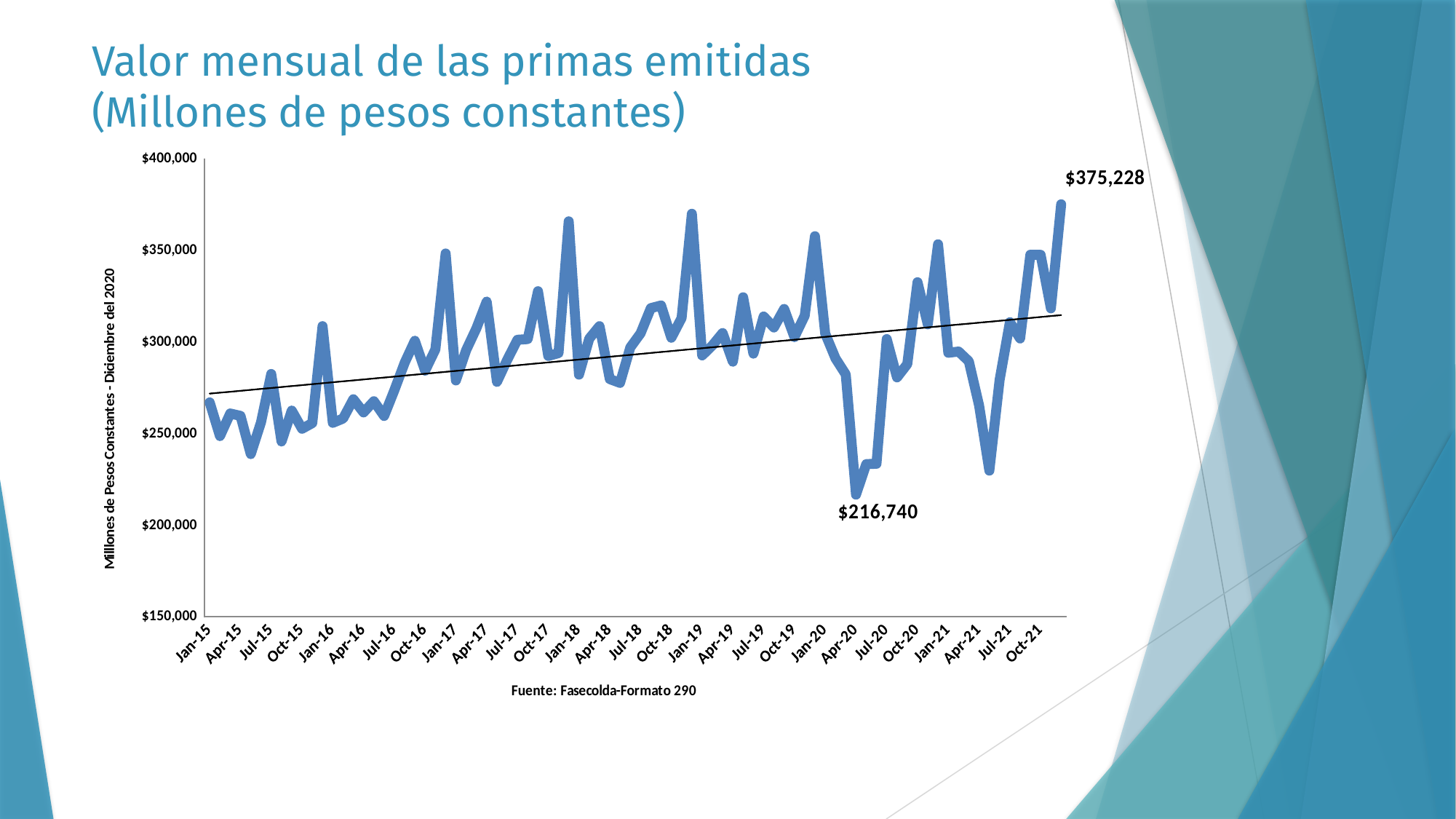

# Valor mensual de las primas emitidas (Millones de pesos constantes)

### Chart

| Category | Primas emitidas |
|---|---|
| 42005 | 267086.79759036144 |
| 42036 | 248664.6726335548 |
| 42064 | 261042.2192965101 |
| 42095 | 259752.9281474182 |
| 42125 | 238838.1844938097 |
| 42156 | 256216.73521658778 |
| 42186 | 282576.62216258026 |
| 42217 | 245704.3380110548 |
| 42248 | 262632.28286252264 |
| 42278 | 252700.95837612683 |
| 42309 | 255798.27423655614 |
| 42339 | 308687.73416201444 |
| 42370 | 255935.94349142283 |
| 42401 | 258285.18702999866 |
| 42430 | 268818.0596518622 |
| 42461 | 261616.8639574597 |
| 42491 | 267754.50873570645 |
| 42522 | 259685.97138900706 |
| 42552 | 273773.98305264907 |
| 42583 | 288738.4687805383 |
| 42614 | 300753.2698457539 |
| 42644 | 284386.35991531005 |
| 42675 | 296017.0625715144 |
| 42705 | 348356.4137278483 |
| 42736 | 279114.41012012336 |
| 42767 | 295601.1579253455 |
| 42795 | 307555.1296289498 |
| 42826 | 322113.82156236575 |
| 42856 | 278293.1474298823 |
| 42887 | 290353.11458658054 |
| 42917 | 301272.1320343383 |
| 42948 | 301670.2250014511 |
| 42979 | 327775.03481183527 |
| 43009 | 292465.02312201913 |
| 43040 | 293989.3201934737 |
| 43070 | 365922.34532527765 |
| 43101 | 282264.17717625346 |
| 43132 | 301896.5632024882 |
| 43160 | 308755.0483464997 |
| 43191 | 279806.18033754313 |
| 43221 | 277743.9780933268 |
| 43252 | 297079.87421132415 |
| 43282 | 304785.7067632361 |
| 43313 | 318566.7570657036 |
| 43344 | 320009.23747377703 |
| 43374 | 302359.4121626625 |
| 43405 | 313157.60037280247 |
| 43435 | 370043.94679438276 |
| 43466 | 292724.82465208747 |
| 43497 | 298188.35502769105 |
| 43525 | 304968.2566516523 |
| 43556 | 289301.8421644565 |
| 43586 | 324472.9647684626 |
| 43617 | 293687.18269222695 |
| 43647 | 314006.18779900926 |
| 43678 | 307961.4552534404 |
| 43709 | 318111.7746864995 |
| 43739 | 302726.9681579014 |
| 43770 | 314439.5244417242 |
| 43800 | 357782.8845140971 |
| 43831 | 304679.7490406754 |
| 43862 | 291154.5974430296 |
| 43891 | 282371.36336183664 |
| 43922 | 216739.5590286305 |
| 43952 | 233397.9293035043 |
| 43983 | 233586.79553481308 |
| 44013 | 301626.3755358674 |
| 44044 | 280732.6421845702 |
| 44075 | 288011.2651365474 |
| 44105 | 332691.0779872108 |
| 44136 | 309719.20621986594 |
| 44166 | 353389.39922344964 |
| 44197 | 294194.78489283356 |
| 44228 | 294860.9868279395 |
| 44256 | 289555.60393269965 |
| 44287 | 265442.3626538769 |
| 44317 | 229857.18120753462 |
| 44348 | 279385.78098153044 |
| 44378 | 310906.9961940746 |
| 44409 | 301937.2064293793 |
| 44440 | 347678.5344810034 |
| 44470 | 347642.8885557698 |
| 44501 | 318464.0239337743 |
| 44531 | 375227.8471988756 |